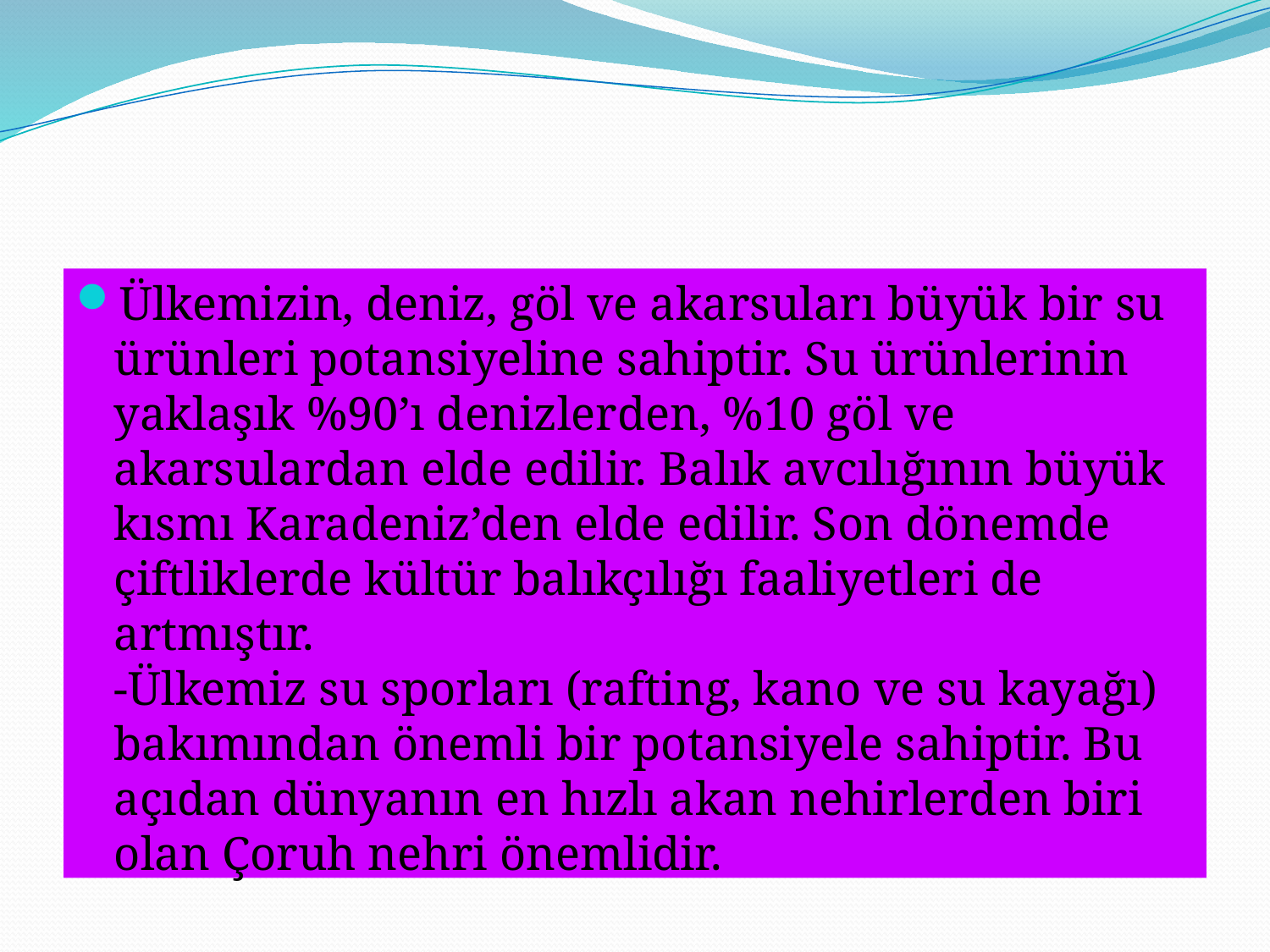

#
Ülkemizin, deniz, göl ve akarsuları büyük bir su ürünleri potansiyeline sahiptir. Su ürünlerinin yaklaşık %90’ı denizlerden, %10 göl ve akarsulardan elde edilir. Balık avcılığının büyük kısmı Karadeniz’den elde edilir. Son dönemde çiftliklerde kültür balıkçılığı faaliyetleri de artmıştır.
-Ülkemiz su sporları (rafting, kano ve su kayağı) bakımından önemli bir potansiyele sahiptir. Bu açıdan dünyanın en hızlı akan nehirlerden biri olan Çoruh nehri önemlidir.